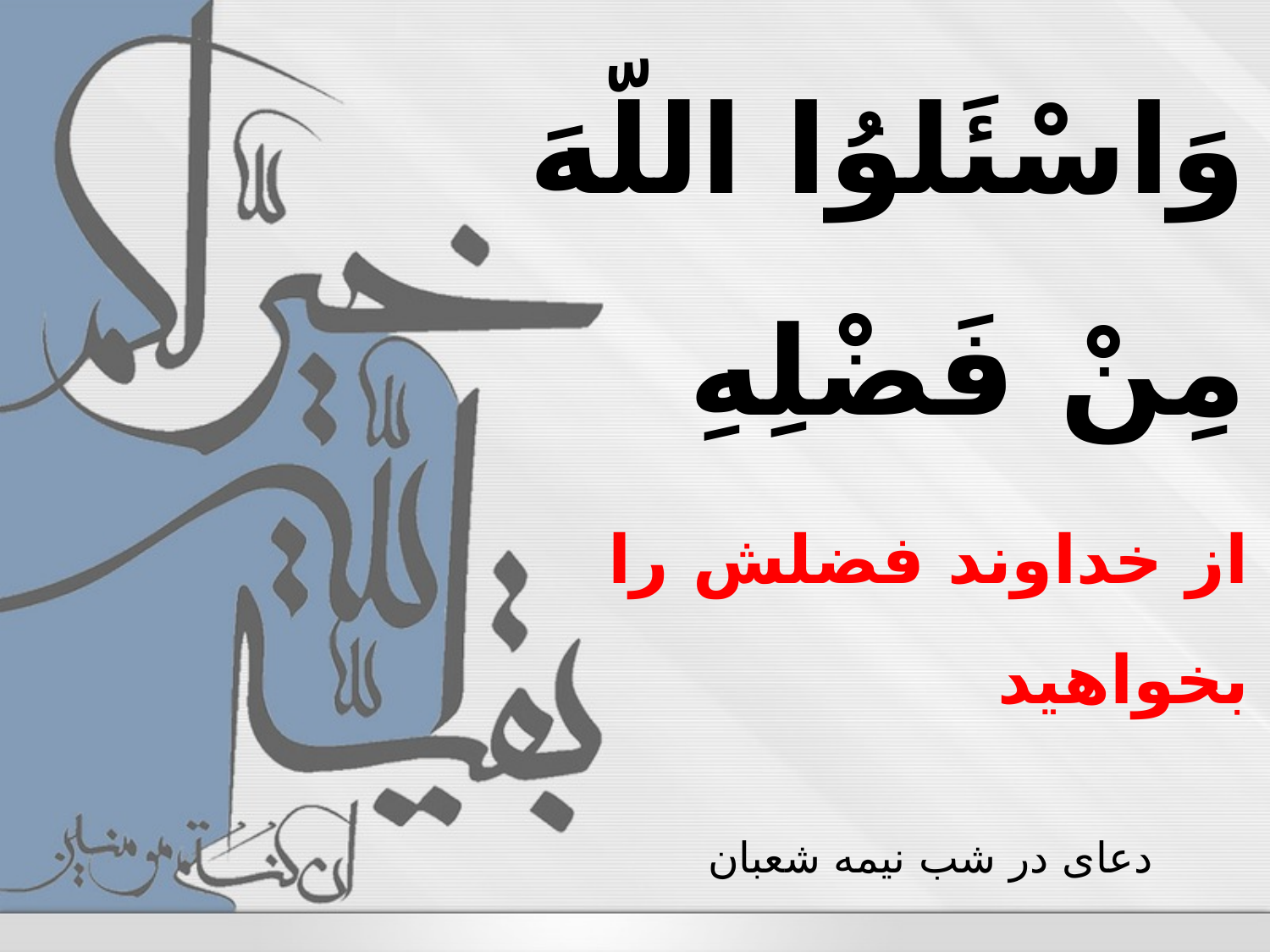

وَاسْئَلوُا اللّهَ مِنْ فَضْلِهِ
از خداوند فضلش را بخواهید